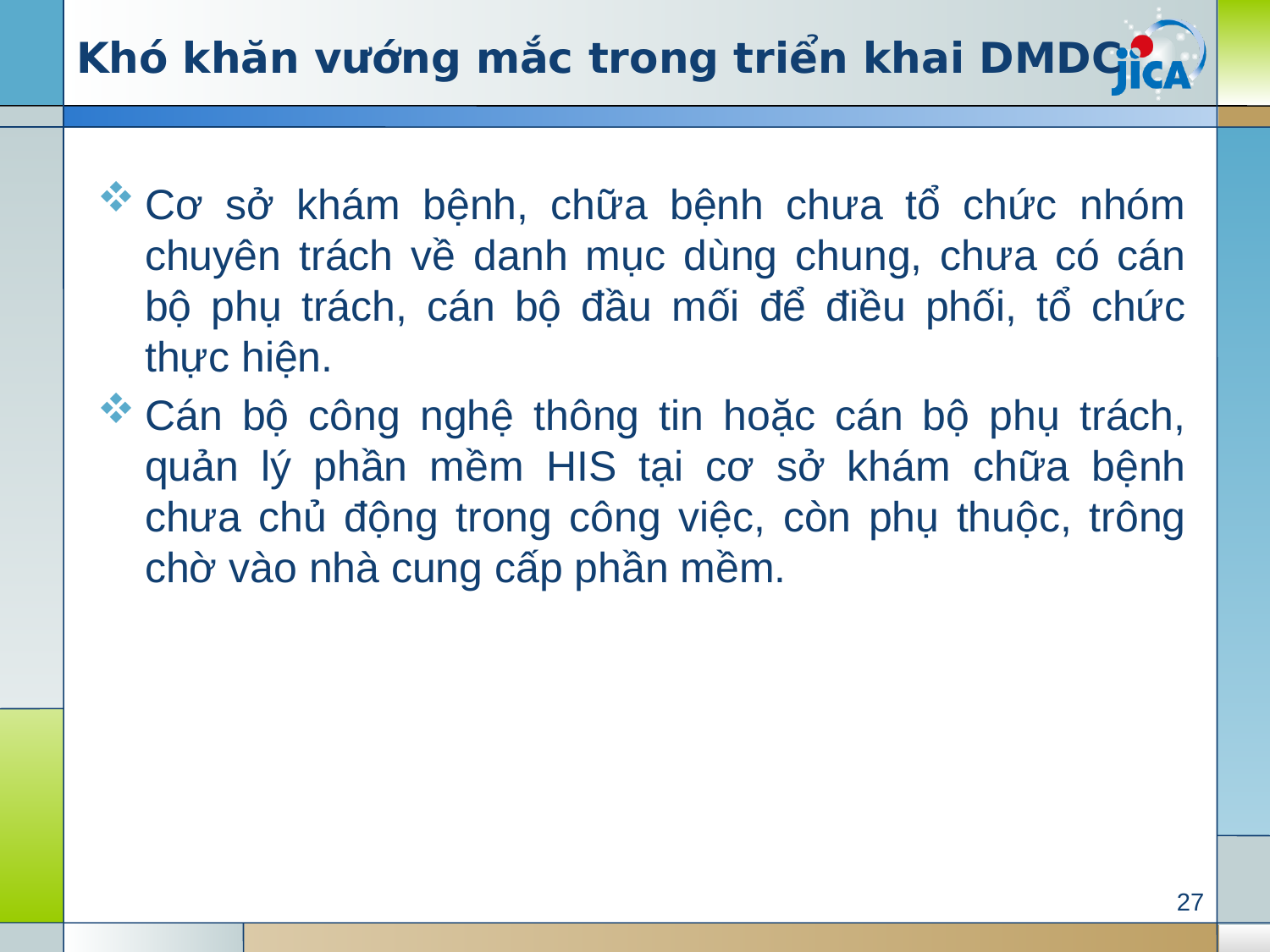

Khó khăn vướng mắc trong triển khai DMDC
#
Cơ sở khám bệnh, chữa bệnh chưa tổ chức nhóm chuyên trách về danh mục dùng chung, chưa có cán bộ phụ trách, cán bộ đầu mối để điều phối, tổ chức thực hiện.
Cán bộ công nghệ thông tin hoặc cán bộ phụ trách, quản lý phần mềm HIS tại cơ sở khám chữa bệnh chưa chủ động trong công việc, còn phụ thuộc, trông chờ vào nhà cung cấp phần mềm.

27